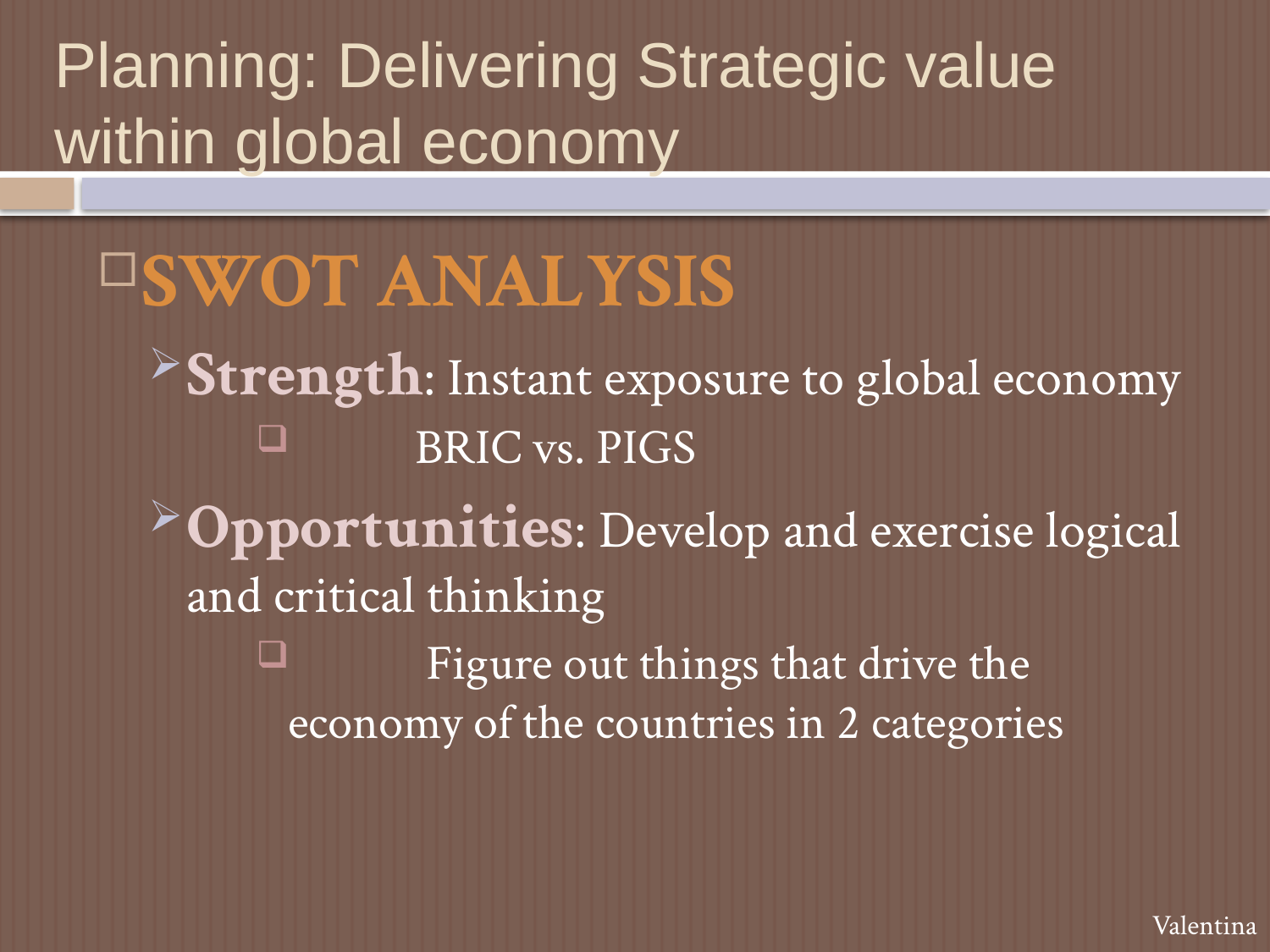

# Planning: Delivering Strategic value within global economy
SWOT ANALYSIS
Strength: Instant exposure to global economy
	BRIC vs. PIGS
Opportunities: Develop and exercise logical and critical thinking
	 Figure out things that drive the economy of the countries in 2 categories
Valentina